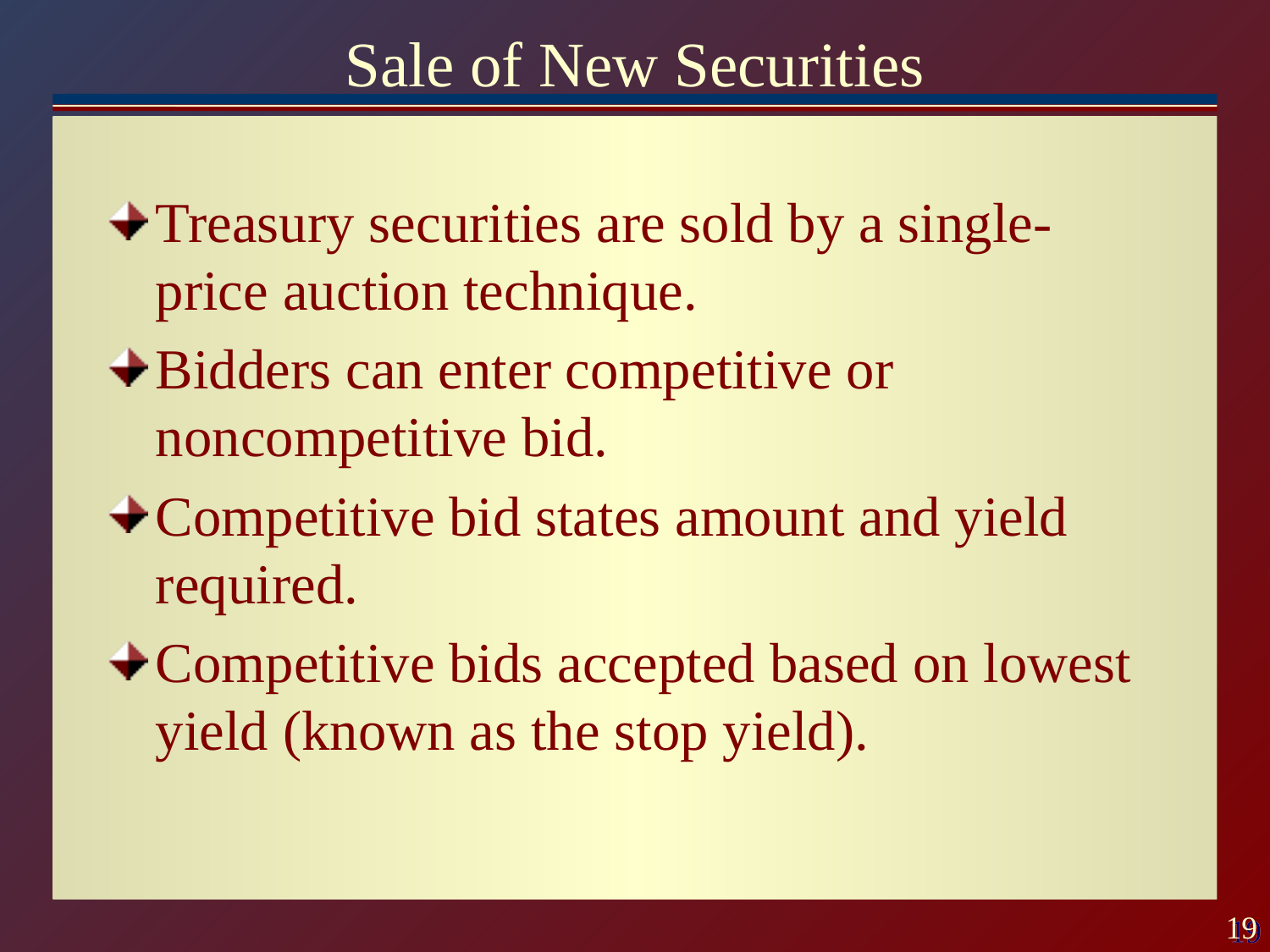

# Sale of New Securities
Treasury securities are sold by a single-price auction technique.
Bidders can enter competitive or noncompetitive bid.
Competitive bid states amount and yield required.
Competitive bids accepted based on lowest yield (known as the stop yield).